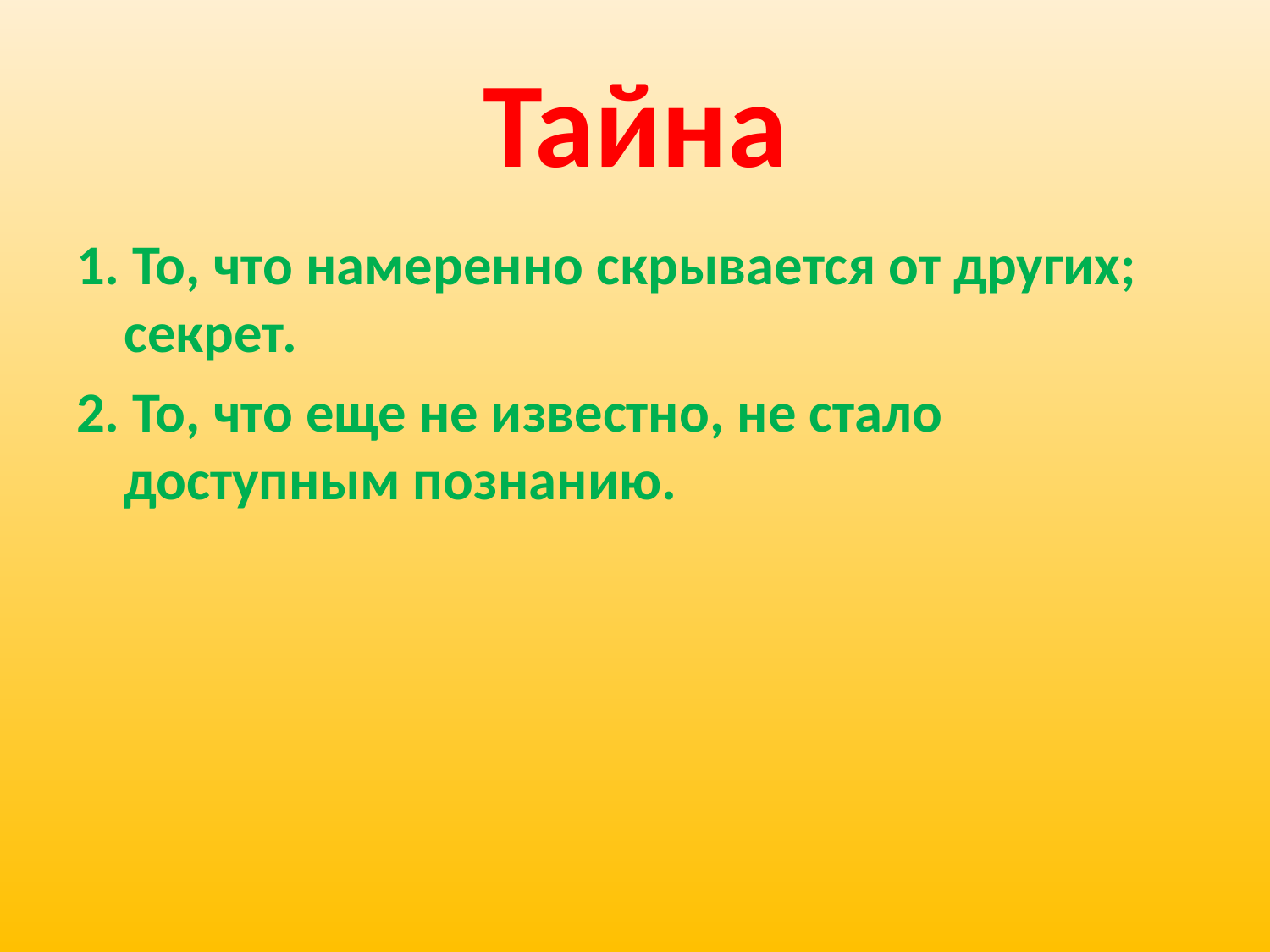

# Тайна
1. То, что намеренно скрывается от других; секрет.
2. То, что еще не известно, не стало доступным познанию.